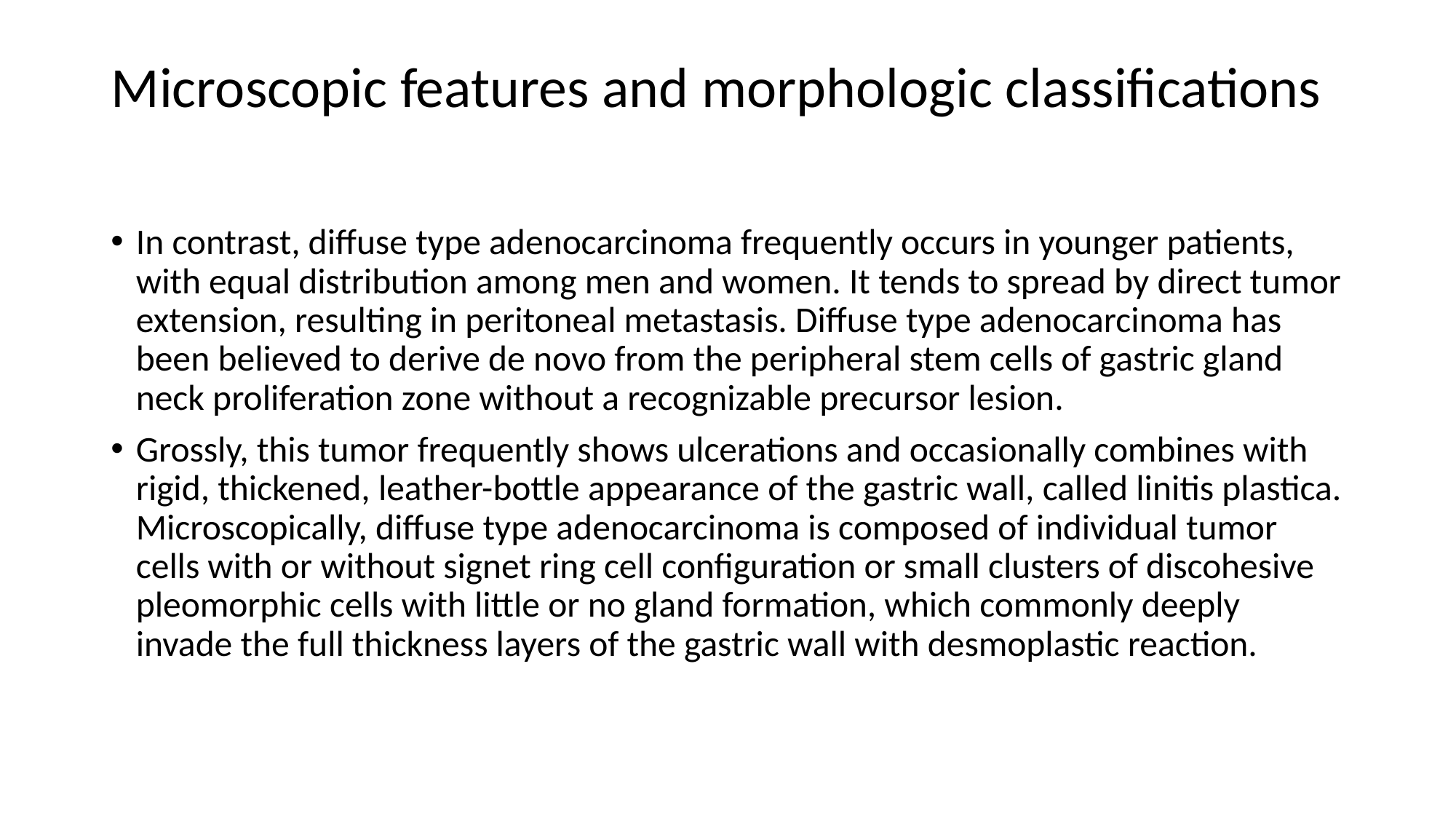

# Microscopic features and morphologic classifications
In contrast, diffuse type adenocarcinoma frequently occurs in younger patients, with equal distribution among men and women. It tends to spread by direct tumor extension, resulting in peritoneal metastasis. Diffuse type adenocarcinoma has been believed to derive de novo from the peripheral stem cells of gastric gland neck proliferation zone without a recognizable precursor lesion.
Grossly, this tumor frequently shows ulcerations and occasionally combines with rigid, thickened, leather-bottle appearance of the gastric wall, called linitis plastica. Microscopically, diffuse type adenocarcinoma is composed of individual tumor cells with or without signet ring cell configuration or small clusters of discohesive pleomorphic cells with little or no gland formation, which commonly deeply invade the full thickness layers of the gastric wall with desmoplastic reaction.